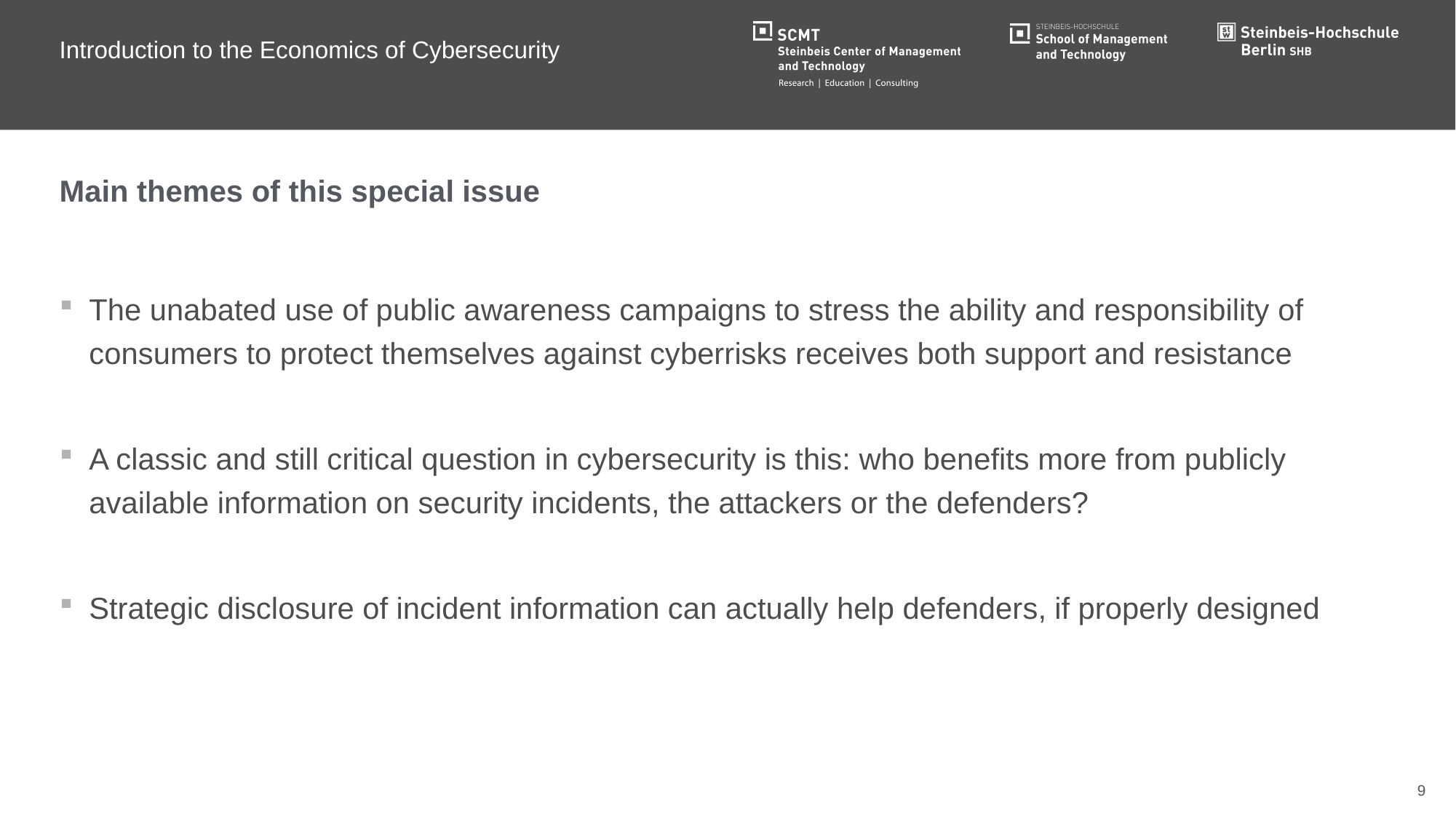

Introduction to the Economics of Cybersecurity

Main themes of this special issue

The unabated use of public awareness campaigns to stress the ability and responsibility of consumers to protect themselves against cyberrisks receives both support and resistance

A classic and still critical question in cybersecurity is this: who benefits more from publicly available information on security incidents, the attackers or the defenders?

Strategic disclosure of incident information can actually help defenders, if properly designed